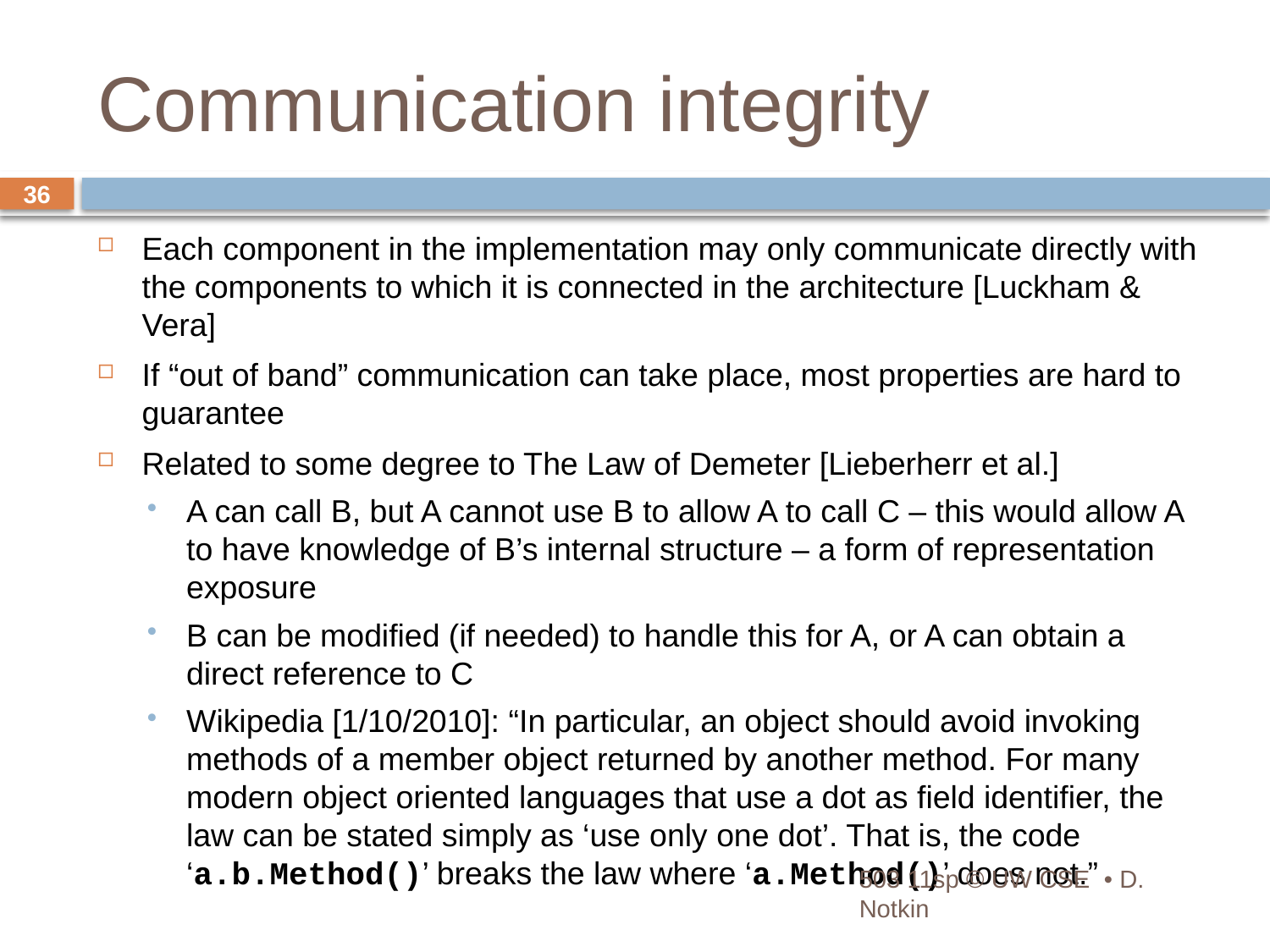

# Communication integrity
36
Each component in the implementation may only communicate directly with the components to which it is connected in the architecture [Luckham & Vera]
If “out of band” communication can take place, most properties are hard to guarantee
Related to some degree to The Law of Demeter [Lieberherr et al.]
A can call B, but A cannot use B to allow A to call C – this would allow A to have knowledge of B’s internal structure – a form of representation exposure
B can be modified (if needed) to handle this for A, or A can obtain a direct reference to C
Wikipedia [1/10/2010]: “In particular, an object should avoid invoking methods of a member object returned by another method. For many modern object oriented languages that use a dot as field identifier, the law can be stated simply as ‘use only one dot’. That is, the code ‘a.b.Method()’ breaks the law where ‘a.Method()’ does not.”
503 11sp © UW CSE  • D. Notkin